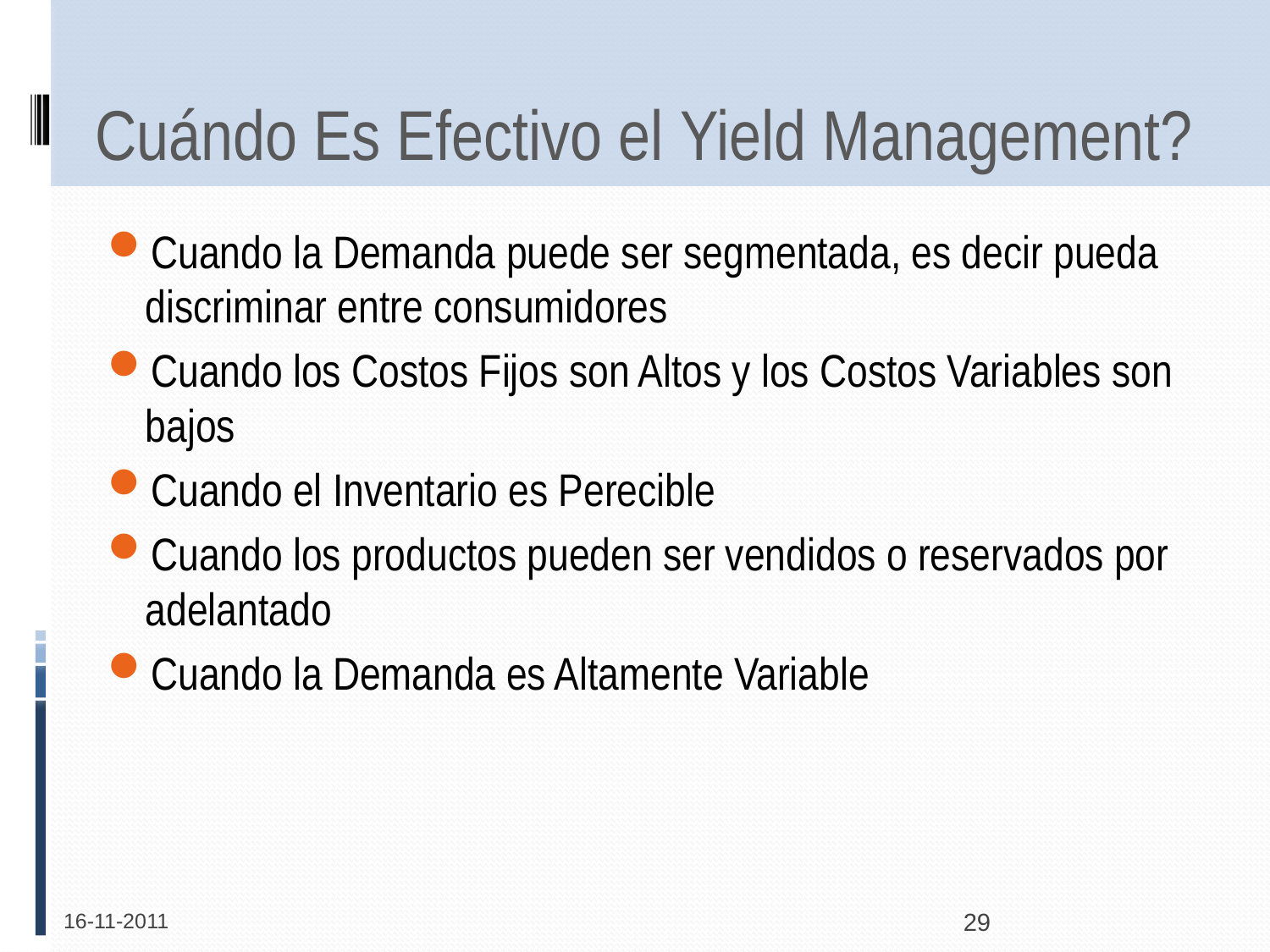

# Cuándo Es Efectivo el Yield Management?
Cuando la Demanda puede ser segmentada, es decir pueda discriminar entre consumidores
Cuando los Costos Fijos son Altos y los Costos Variables son bajos
Cuando el Inventario es Perecible
Cuando los productos pueden ser vendidos o reservados por adelantado
Cuando la Demanda es Altamente Variable
16-11-2011
29